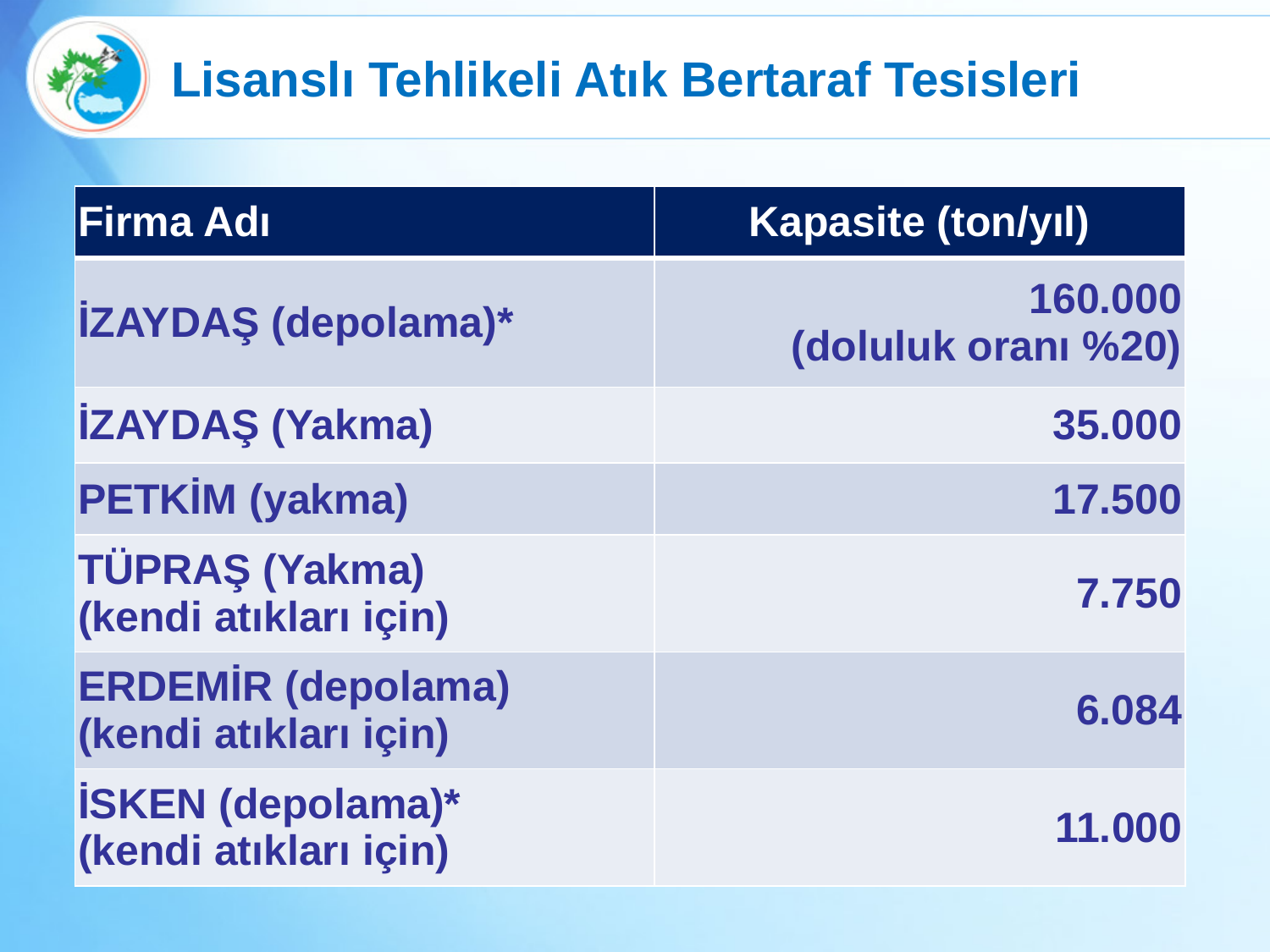

Lisanslı Tehlikeli Atık Bertaraf Tesisleri
| Firma Adı | Kapasite (ton/yıl) |
| --- | --- |
| İZAYDAŞ (depolama)\* | 160.000 (doluluk oranı %20) |
| İZAYDAŞ (Yakma) | 35.000 |
| PETKİM (yakma) | 17.500 |
| TÜPRAŞ (Yakma) (kendi atıkları için) | 7.750 |
| ERDEMİR (depolama) (kendi atıkları için) | 6.084 |
| İSKEN (depolama)\* (kendi atıkları için) | 11.000 |